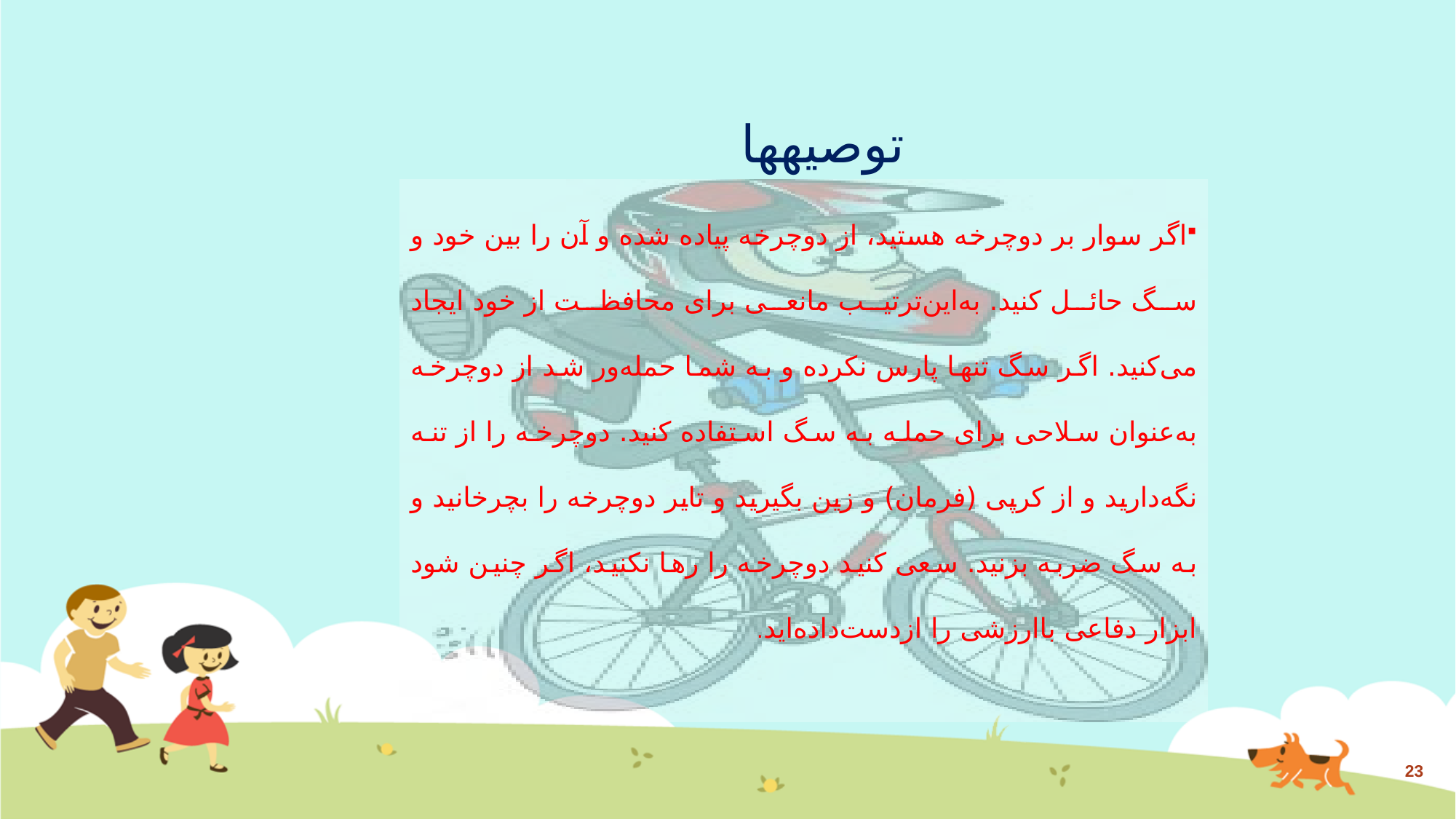

# توصیه­ها
اگر سوار بر دوچرخه هستید، از دوچرخه پیاده شده و آن را بین خود و سگ حائل کنید. به‌این‌ترتیب مانعی برای محافظت از خود ایجاد می‌کنید. اگر سگ تنها پارس نکرده و به شما حمله‌ور شد از دوچرخه به‌عنوان سلاحی برای حمله به سگ استفاده کنید. دوچرخه را از تنه نگه‌دارید و از کرپی (فرمان) و زین بگیرید و تایر دوچرخه را بچرخانید و به سگ ضربه بزنید. سعی کنید دوچرخه را رها نکنید، اگر چنین شود ابزار دفاعی باارزشی را ازدست‌داده‌اید.

23